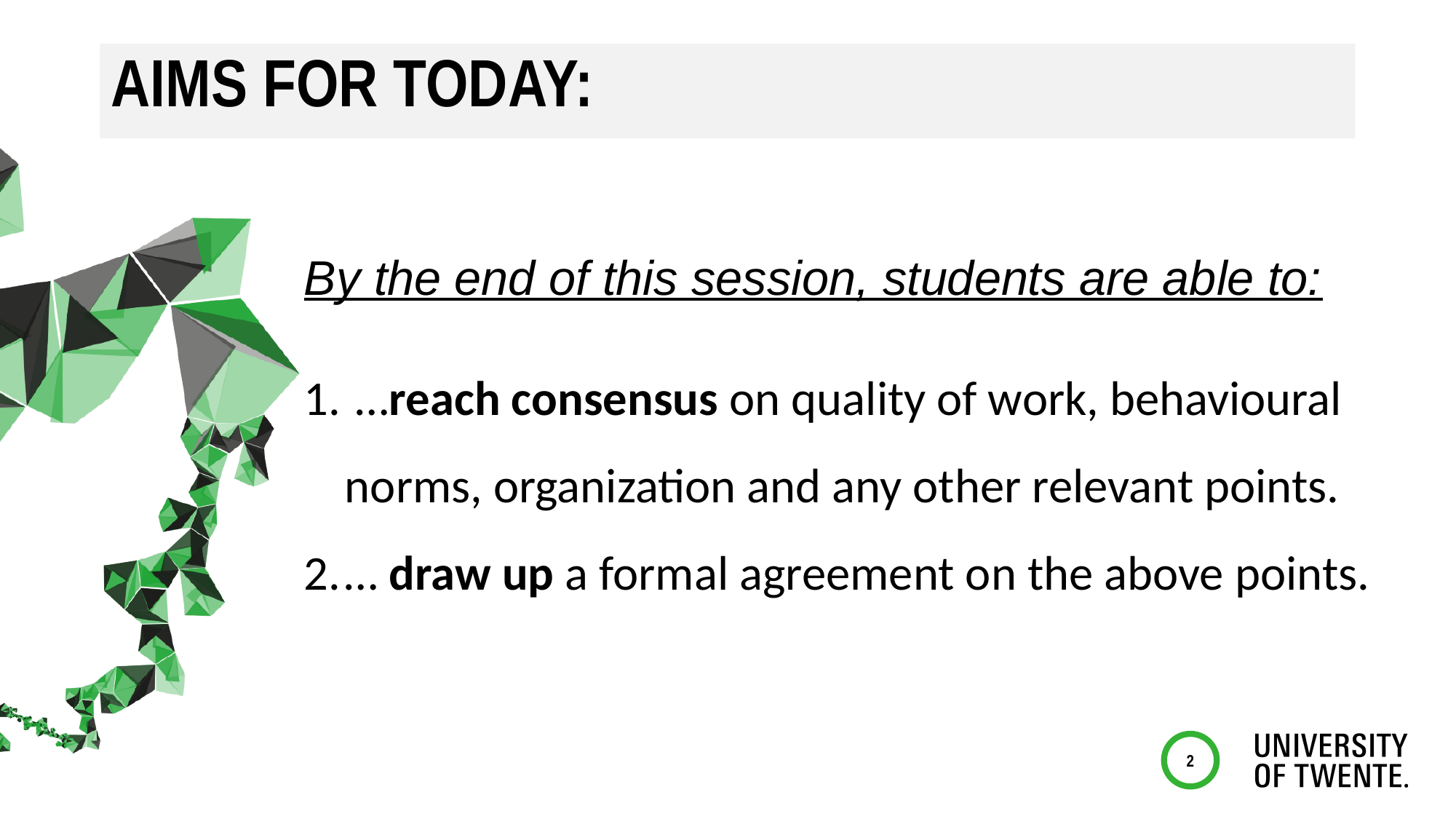

# Aims for today:
By the end of this session, students are able to:

 …reach consensus on quality of work, behavioural norms, organization and any other relevant points.
… draw up a formal agreement on the above points.
2